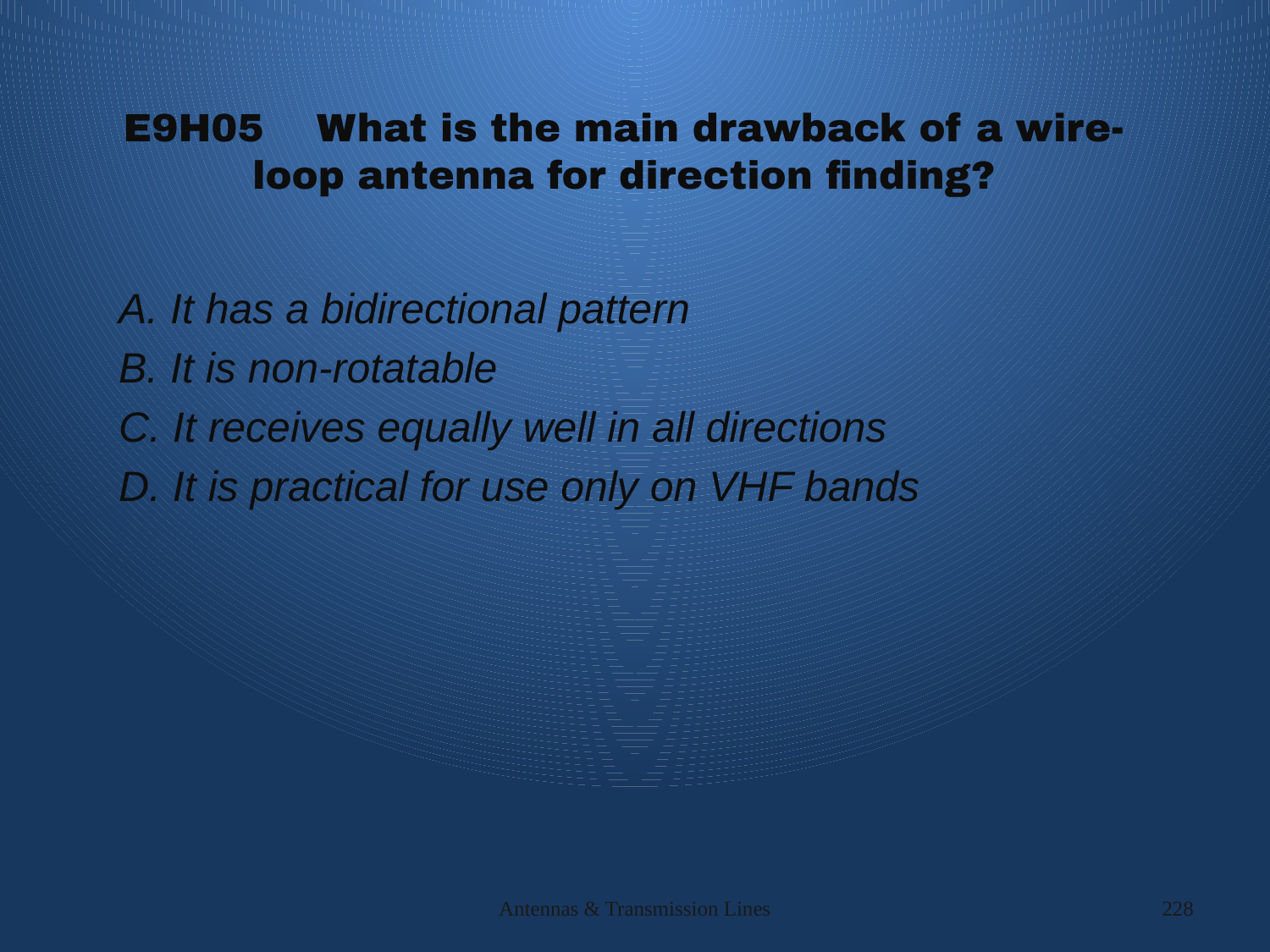

# E9H05    What is the main drawback of a wire-loop antenna for direction finding?
A. It has a bidirectional pattern
B. It is non-rotatable
C. It receives equally well in all directions
D. It is practical for use only on VHF bands
Antennas & Transmission Lines
228